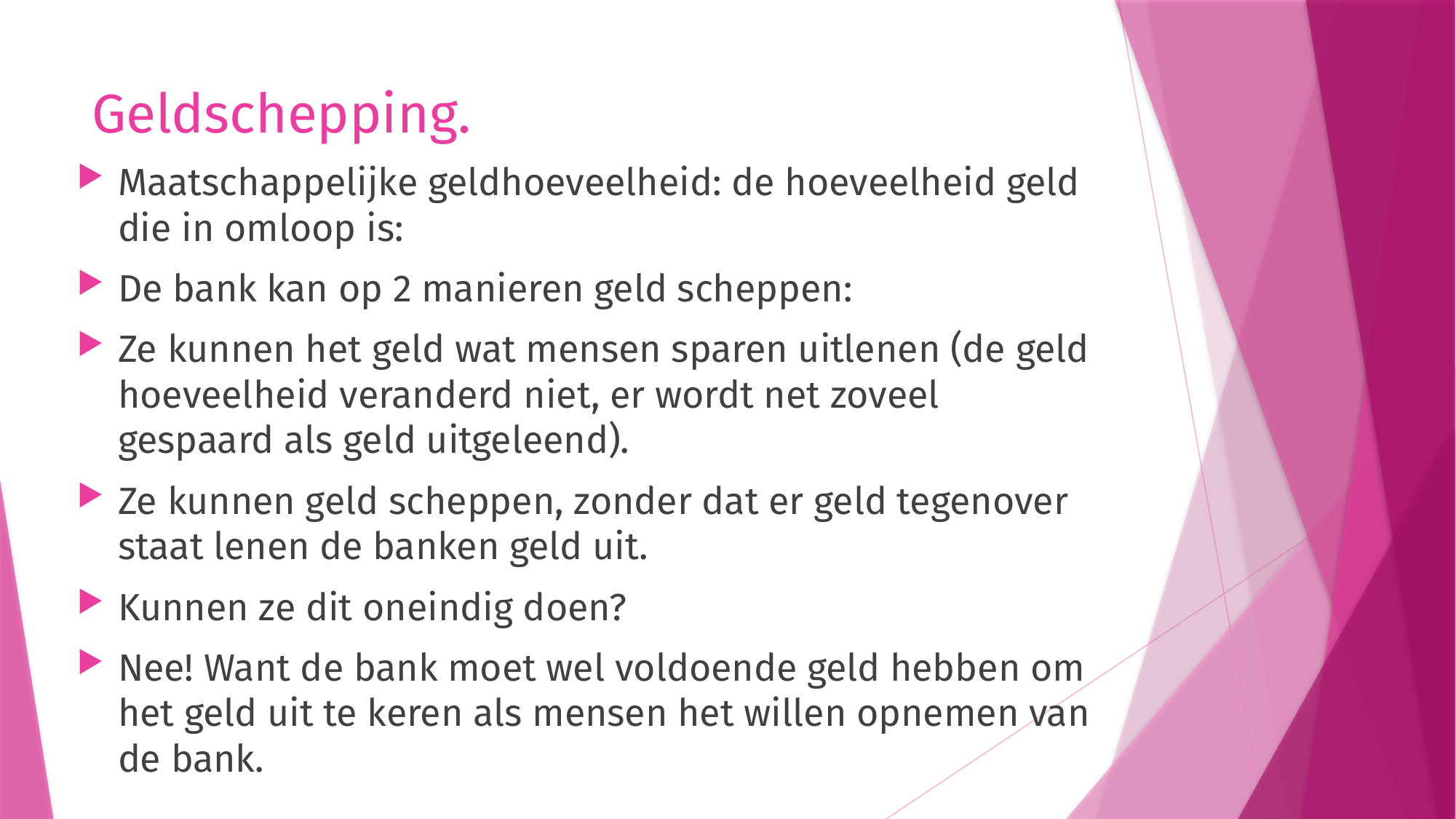

# Geldschepping.
Maatschappelijke geldhoeveelheid: de hoeveelheid geld die in omloop is:
De bank kan op 2 manieren geld scheppen:
Ze kunnen het geld wat mensen sparen uitlenen (de geld hoeveelheid veranderd niet, er wordt net zoveel gespaard als geld uitgeleend).
Ze kunnen geld scheppen, zonder dat er geld tegenover staat lenen de banken geld uit.
Kunnen ze dit oneindig doen?
Nee! Want de bank moet wel voldoende geld hebben om het geld uit te keren als mensen het willen opnemen van de bank.